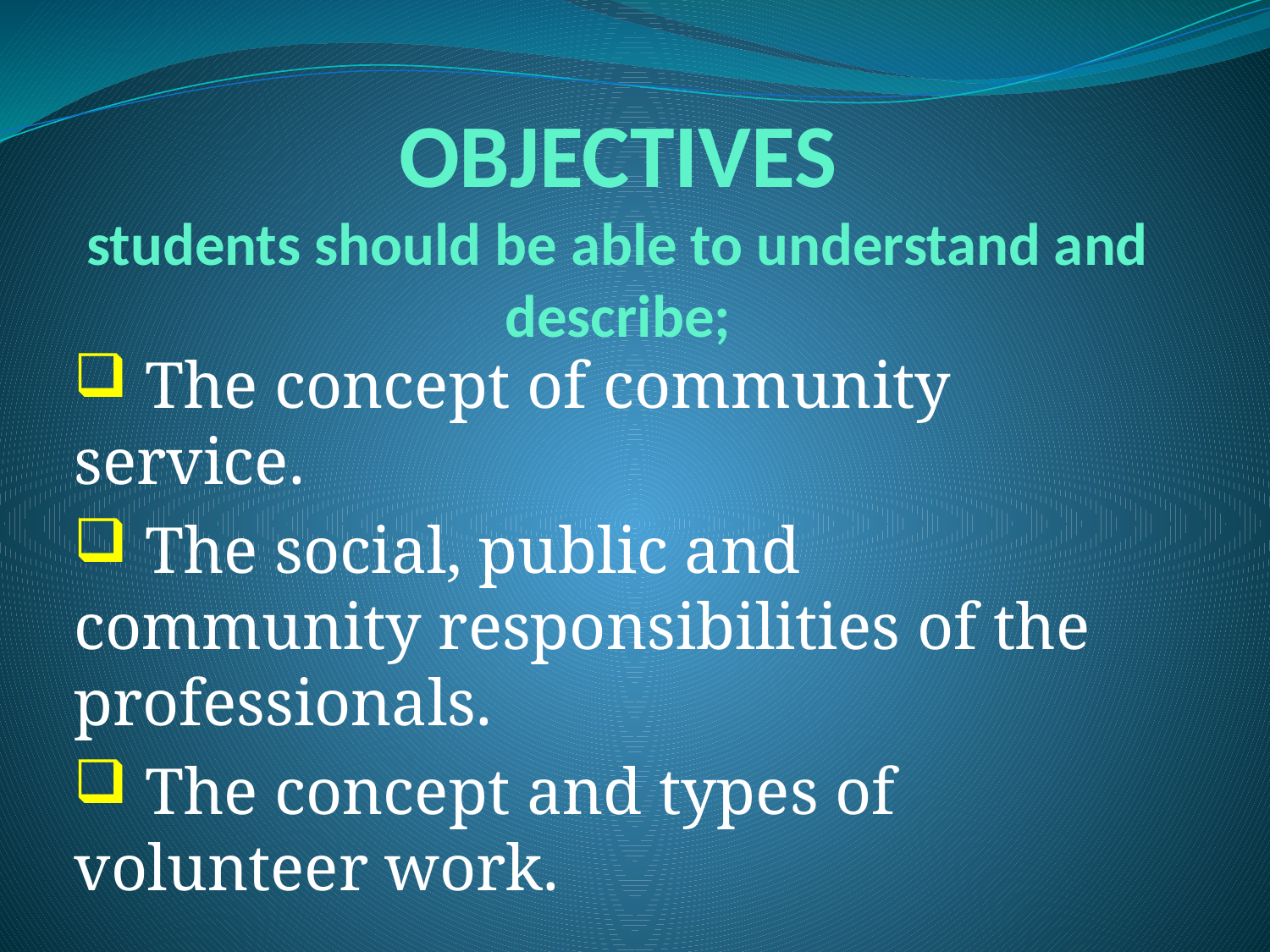

# OBJECTIVES students should be able to understand and describe;
 The concept of community service.
 The social, public and community responsibilities of the professionals.
 The concept and types of volunteer work.